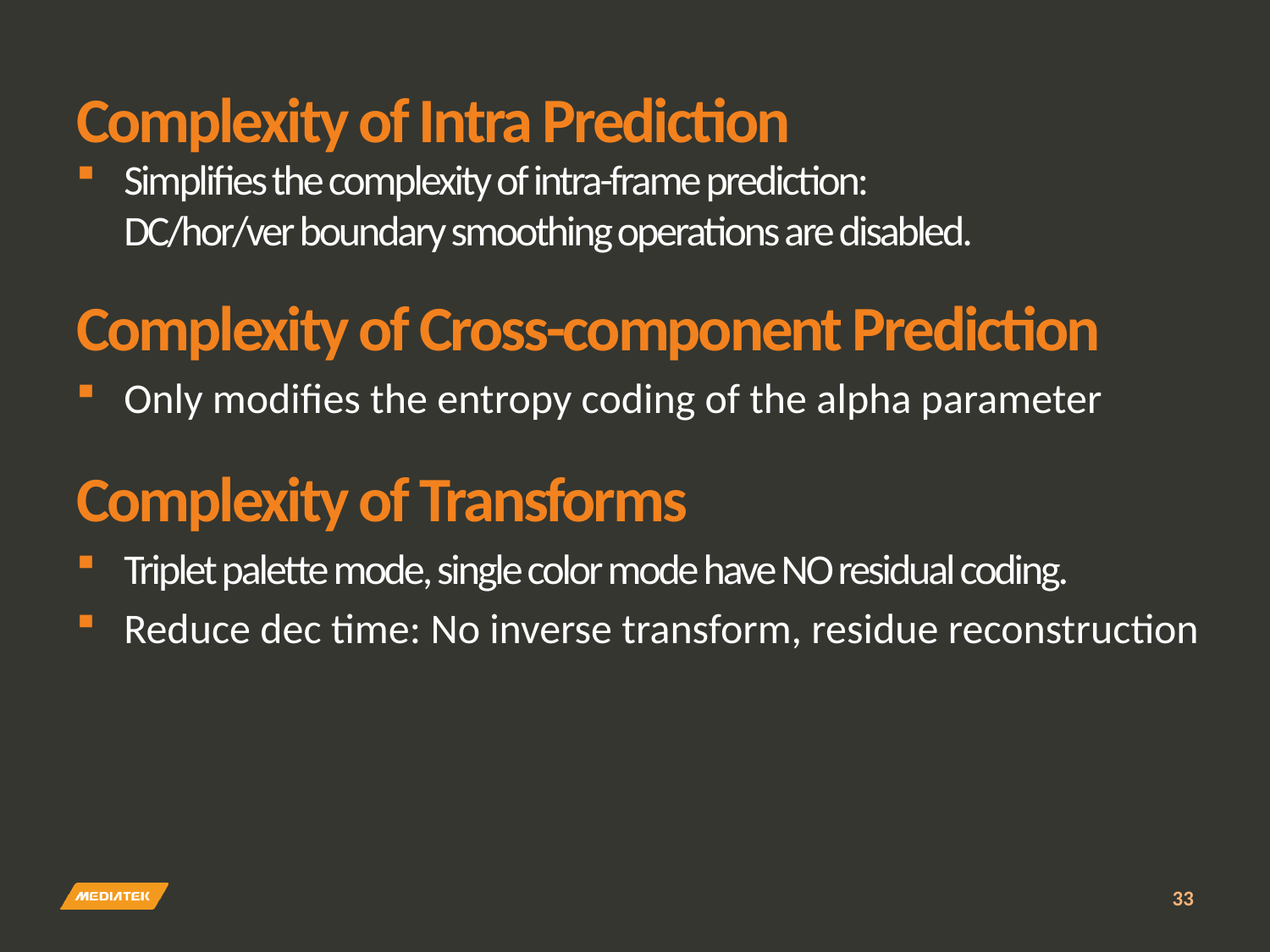

# Complexity of Intra Prediction
Simplifies the complexity of intra-frame prediction:
DC/hor/ver boundary smoothing operations are disabled.
Complexity of Cross-component Prediction
Only modifies the entropy coding of the alpha parameter
Complexity of Transforms
Triplet palette mode, single color mode have NO residual coding.
Reduce dec time: No inverse transform, residue reconstruction

33